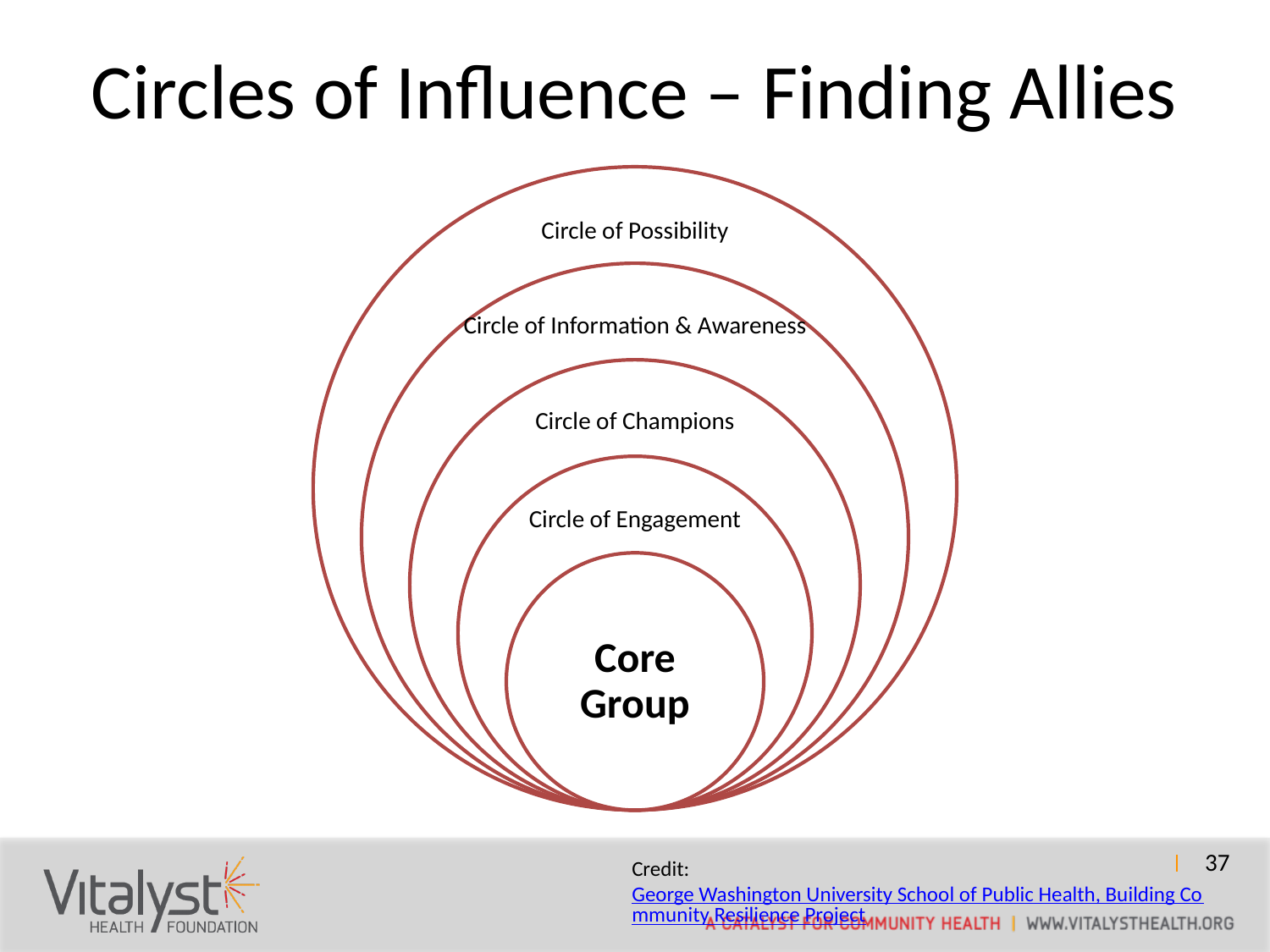

# Circles of Influence – Finding Allies
Circle of Possibility
Circle of Information & Awareness
Circle of Champions
Circle of Engagement
Core Group
Credit: George Washington University School of Public Health, Building Community Resilience Project